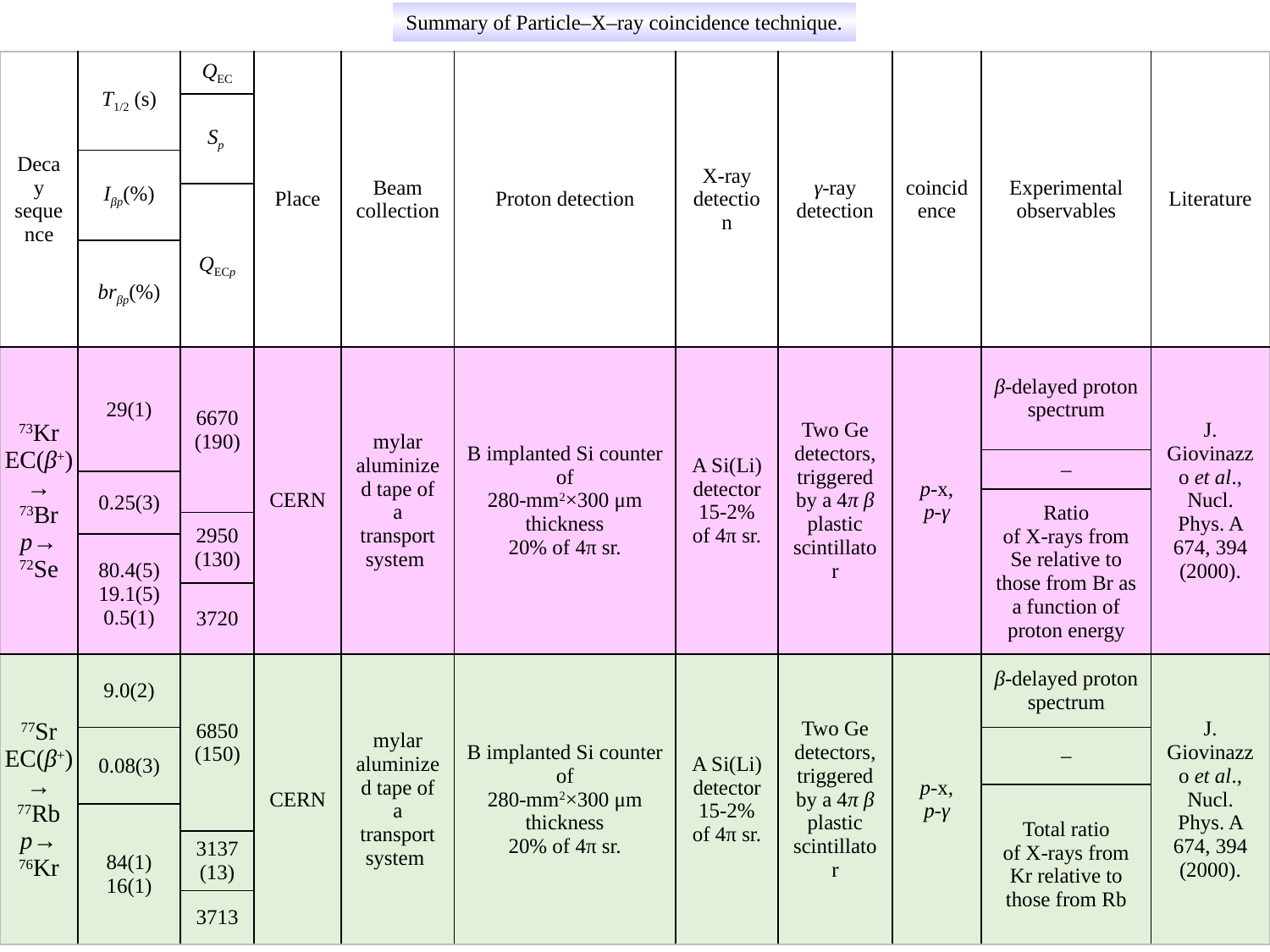

Summary of Particle–X–ray coincidence technique.
| Decay sequence | T1/2 (s) | QEC | Place | Beam collection | Proton detection | X-ray detection | γ-ray detection | coincidence | Experimental observables | Literature |
| --- | --- | --- | --- | --- | --- | --- | --- | --- | --- | --- |
|  |  | Sp |  |  |  |  |  |  |  |  |
|  | Iβp(%) |  |  |  |  |  |  |  |  |  |
|  |  | QECp |  |  |  |  |  |  |  |  |
|  | brβp(%) |  |  |  |  |  |  |  |  |  |
| 73Kr EC(β+)→ 73Br p→ 72Se | 29(1) | 6670(190) | CERN | mylar aluminized tape of a transport system | B implanted Si counter of 280-mm2×300 μm thickness 20% of 4π sr. | A Si(Li) detector 15-2% of 4π sr. | Two Ge detectors, triggered by a 4π β plastic scintillator | p-x, p-γ | β-delayed proton spectrum | J. Giovinazzo et al., Nucl. Phys. A 674, 394 (2000). |
|  |  |  |  |  |  |  |  |  | – |  |
|  | 0.25(3) |  |  |  |  |  |  |  |  |  |
|  |  |  |  |  |  |  |  |  | Ratio of X-rays from Se relative to those from Br as a function of proton energy |  |
|  |  | 2950(130) |  |  |  |  |  |  |  |  |
|  | 80.4(5) 19.1(5) 0.5(1) |  |  |  |  |  |  |  |  |  |
|  |  | 3720 |  |  |  |  |  |  |  |  |
| 77Sr EC(β+)→ 77Rb p→ 76Kr | 9.0(2) | 6850(150) | CERN | mylar aluminized tape of a transport system | B implanted Si counter of 280-mm2×300 μm thickness 20% of 4π sr. | A Si(Li) detector 15-2% of 4π sr. | Two Ge detectors, triggered by a 4π β plastic scintillator | p-x, p-γ | β-delayed proton spectrum | J. Giovinazzo et al., Nucl. Phys. A 674, 394 (2000). |
|  | 0.08(3) |  |  |  |  |  |  |  | – |  |
|  |  |  |  |  |  |  |  |  | Total ratio of X-rays from Kr relative to those from Rb |  |
|  | 84(1) 16(1) |  |  |  |  |  |  |  |  |  |
|  |  | 3137(13) |  |  |  |  |  |  |  |  |
|  |  | 3713 |  |  |  |  |  |  |  |  |